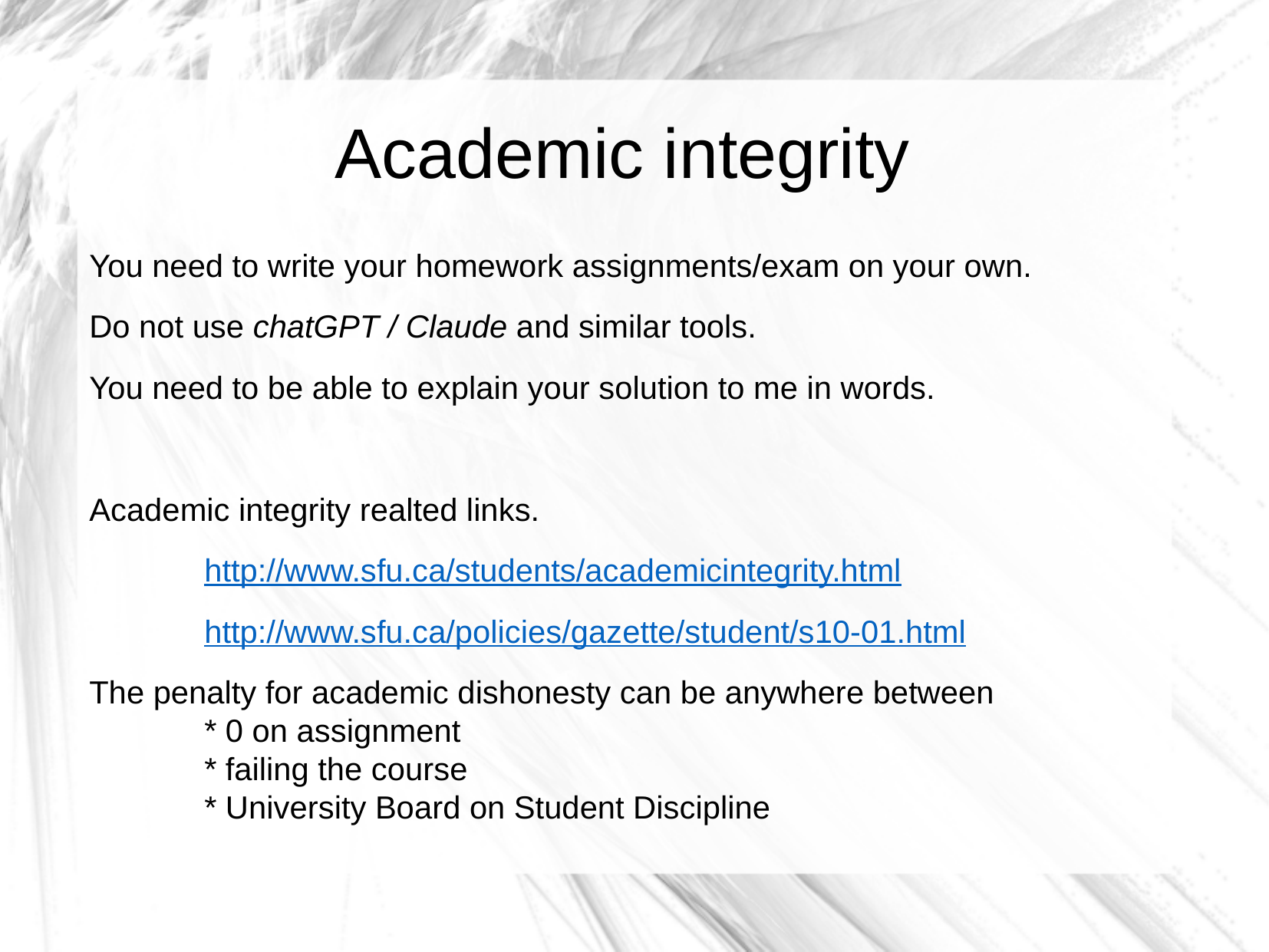

Academic integrity
You need to write your homework assignments/exam on your own.
Do not use chatGPT / Claude and similar tools.
You need to be able to explain your solution to me in words.

Academic integrity realted links.
	http://www.sfu.ca/students/academicintegrity.html
	http://www.sfu.ca/policies/gazette/student/s10-01.html
The penalty for academic dishonesty can be anywhere between
	* 0 on assignment
	* failing the course
	* University Board on Student Discipline